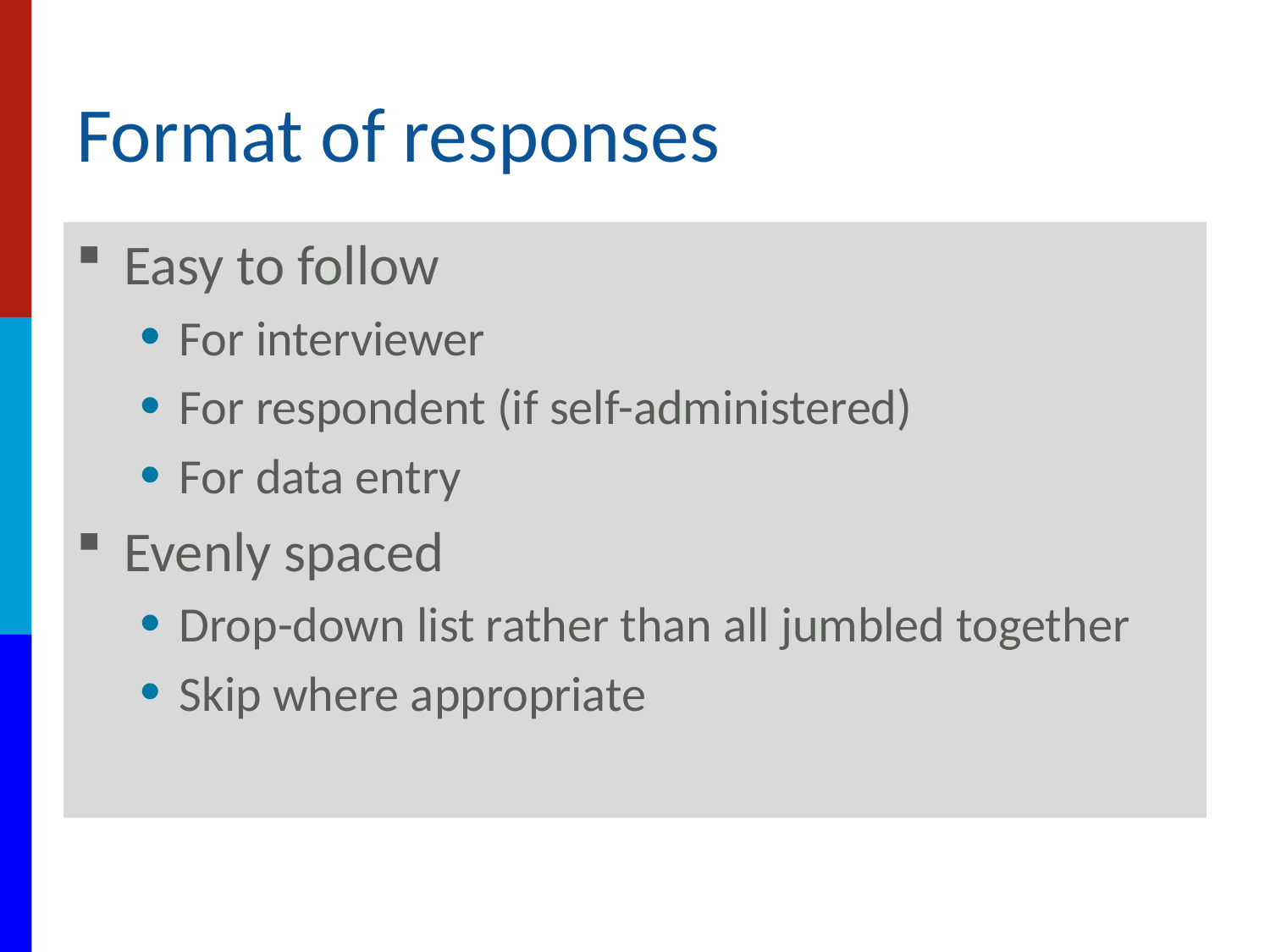

# Format of responses
Easy to follow
For interviewer
For respondent (if self-administered)
For data entry
Evenly spaced
Drop-down list rather than all jumbled together
Skip where appropriate